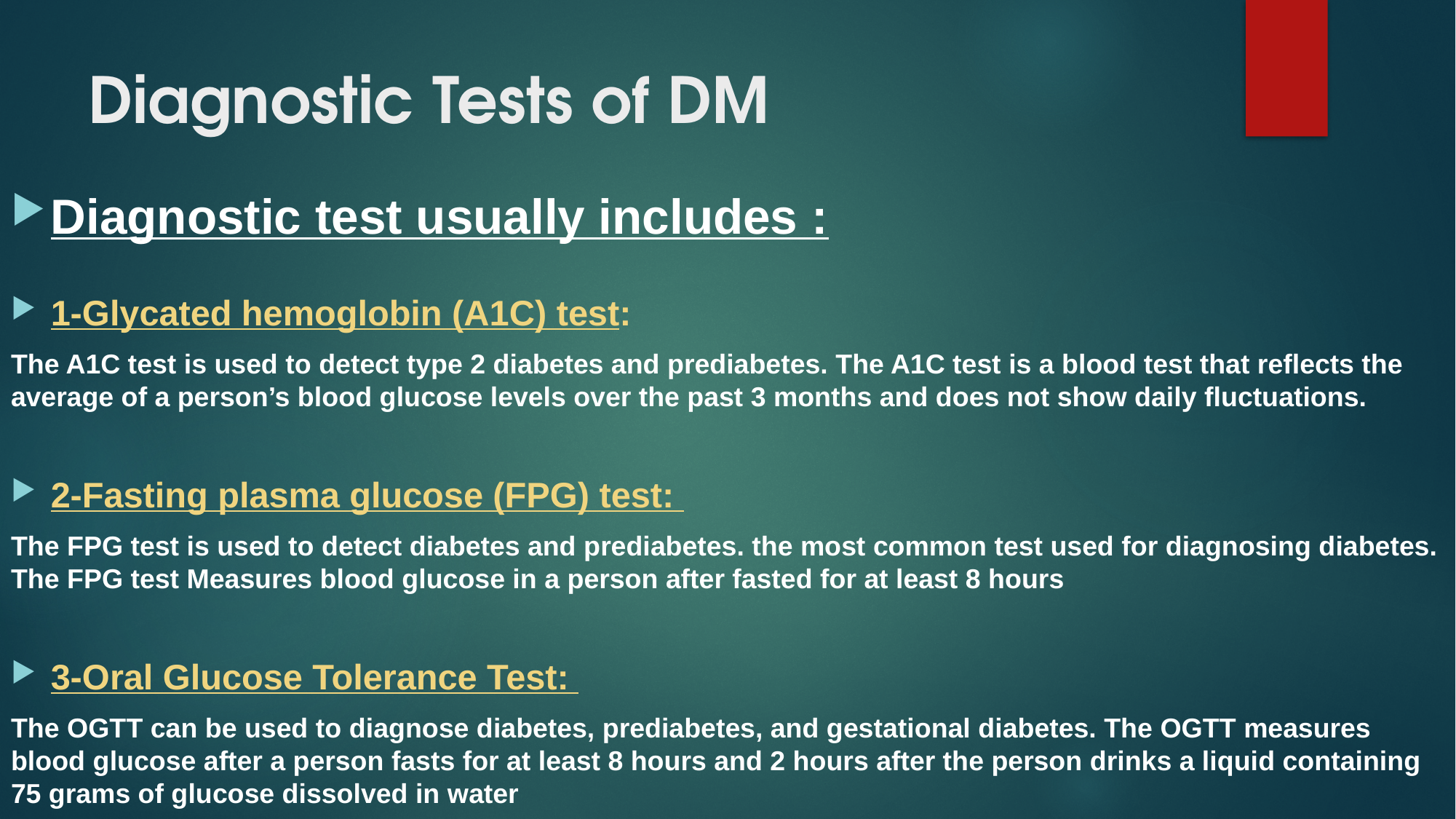

# Diagnostic Tests of DM
Diagnostic test usually includes :

1-Glycated hemoglobin (A1C) test:
The A1C test is used to detect type 2 diabetes and prediabetes. The A1C test is a blood test that reflects the average of a person’s blood glucose levels over the past 3 months and does not show daily fluctuations.

2-Fasting plasma glucose (FPG) test:
The FPG test is used to detect diabetes and prediabetes. the most common test used for diagnosing diabetes. The FPG test Measures blood glucose in a person after fasted for at least 8 hours

3-Oral Glucose Tolerance Test:
The OGTT can be used to diagnose diabetes, prediabetes, and gestational diabetes. The OGTT measures blood glucose after a person fasts for at least 8 hours and 2 hours after the person drinks a liquid containing 75 grams of glucose dissolved in water